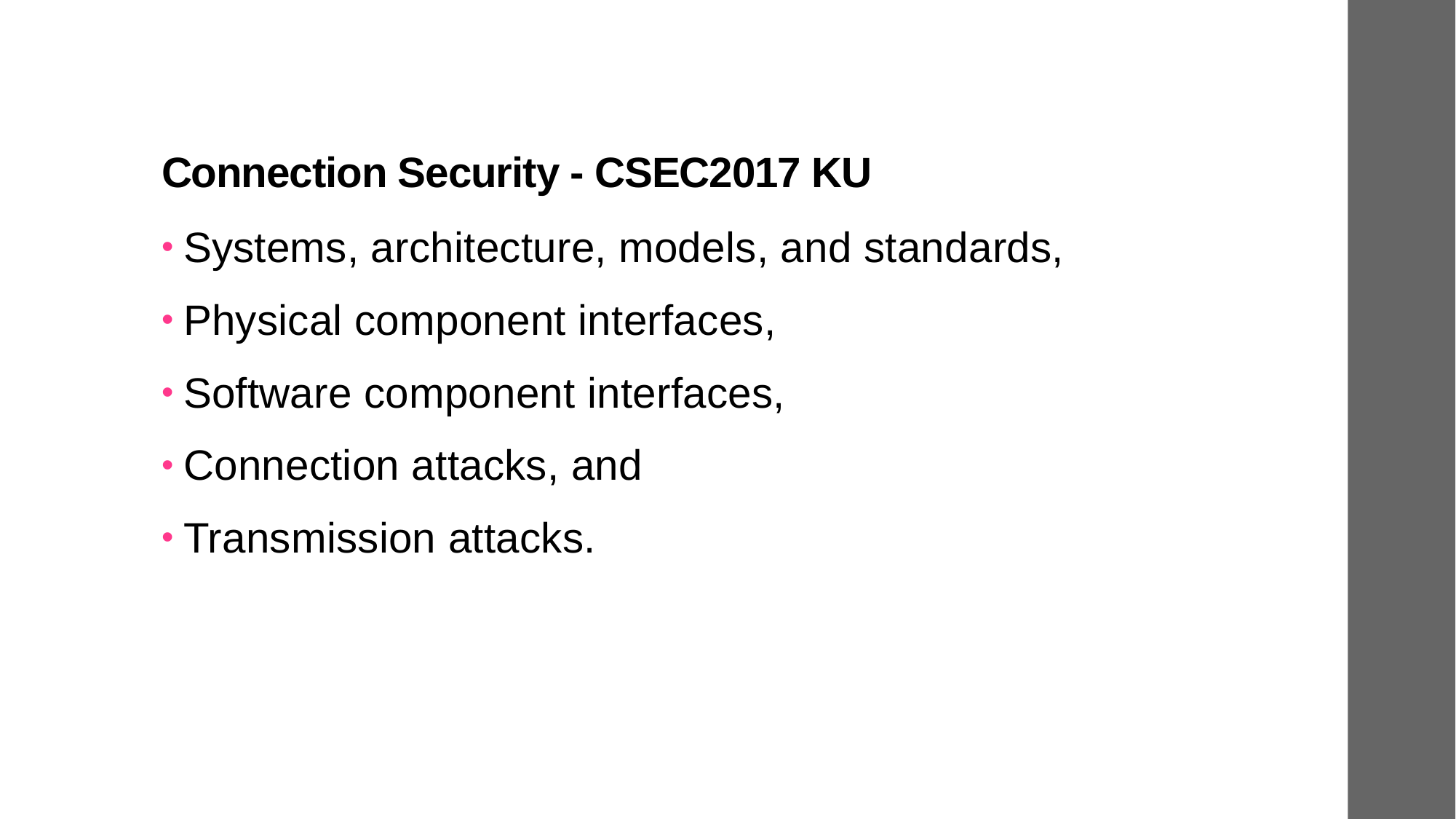

# Connection Security - CSEC2017 KU
Systems, architecture, models, and standards,
Physical component interfaces,
Software component interfaces,
Connection attacks, and
Transmission attacks.